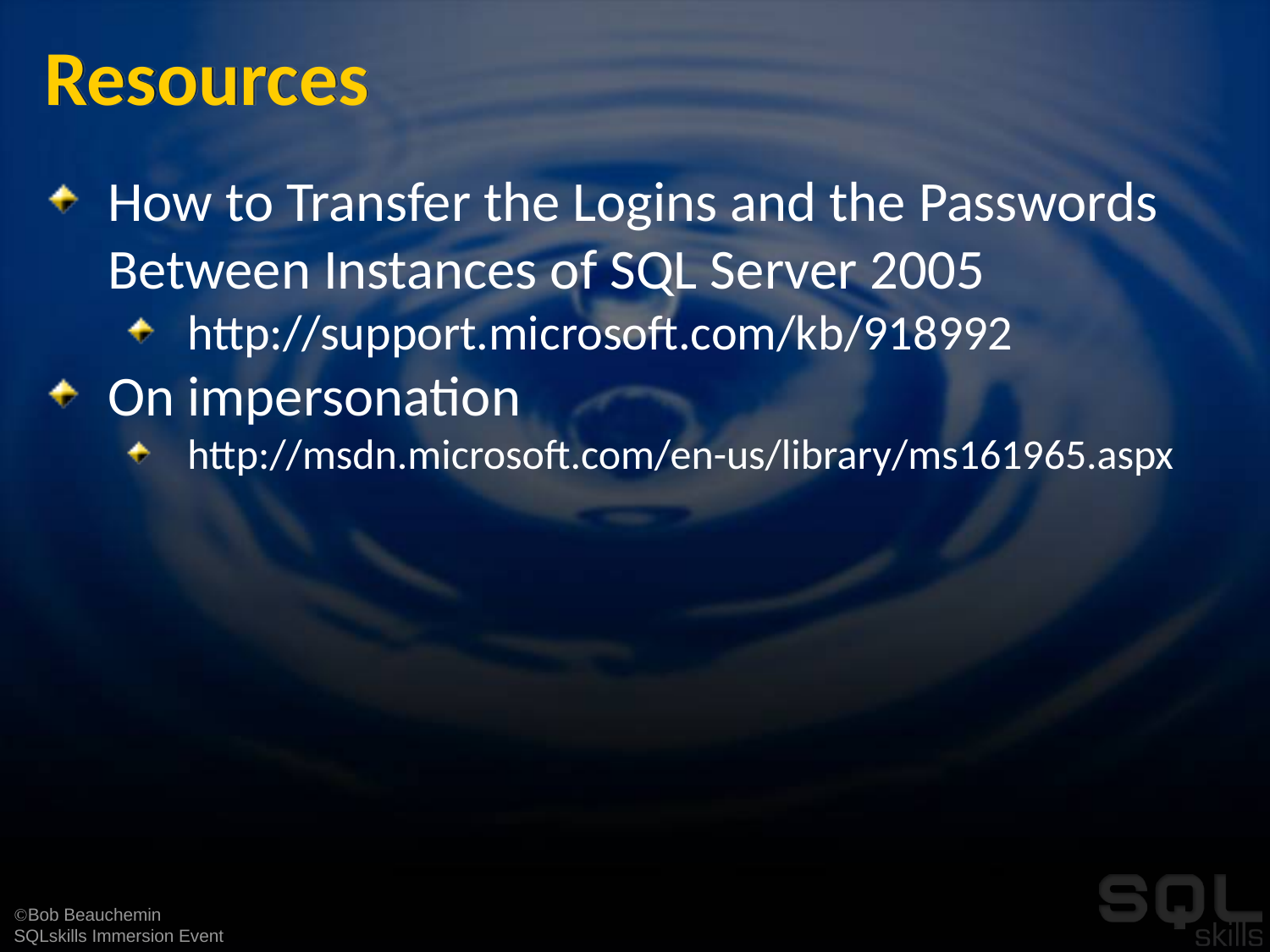

# Resources
How to Transfer the Logins and the Passwords Between Instances of SQL Server 2005
http://support.microsoft.com/kb/918992
On impersonation
http://msdn.microsoft.com/en-us/library/ms161965.aspx